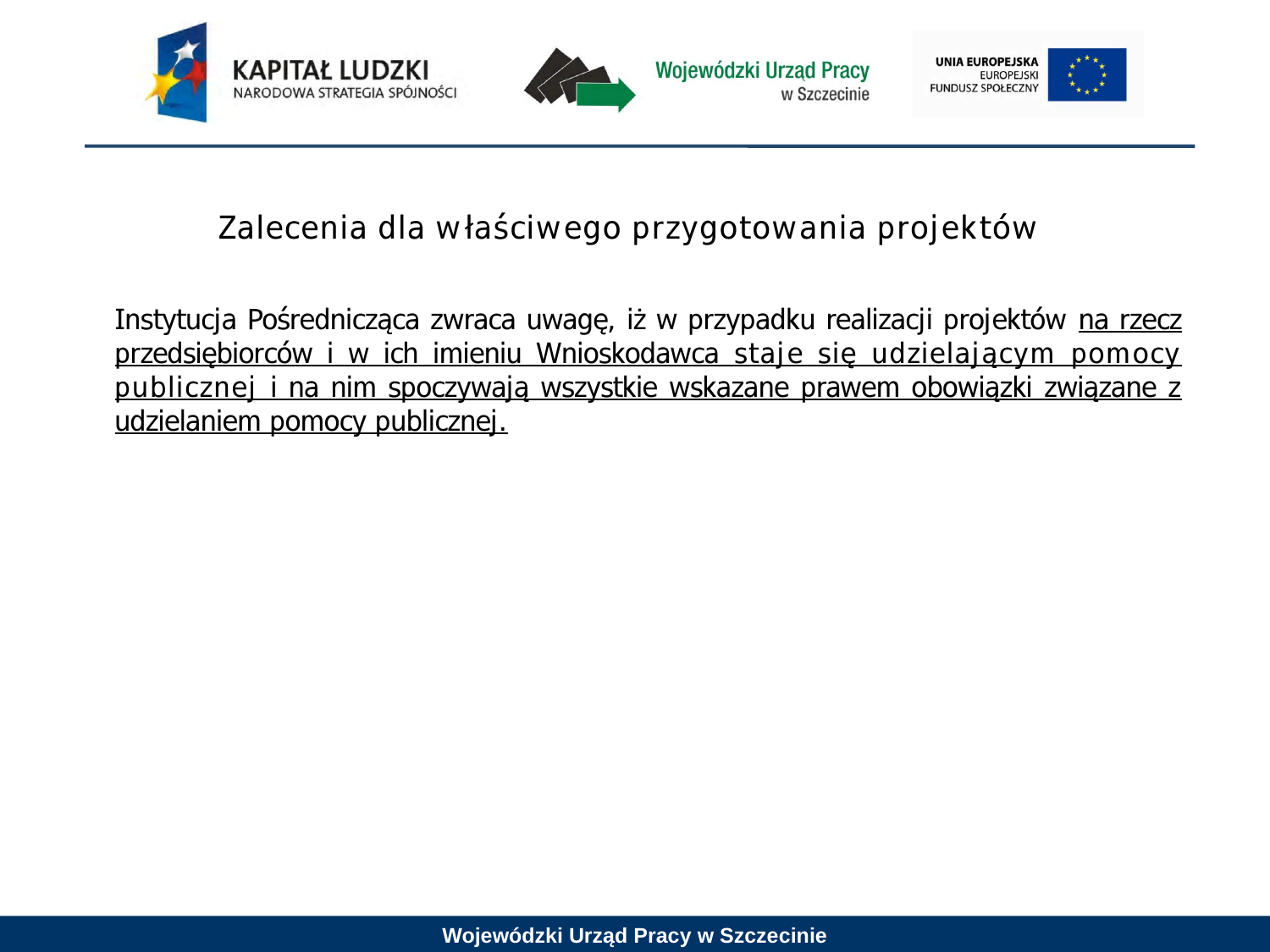

Zalecenia dla właściwego przygotowania projektów

	Instytucja Pośrednicząca zwraca uwagę, iż w przypadku realizacji projektów na rzecz przedsiębiorców i w ich imieniu Wnioskodawca staje się udzielającym pomocy publicznej i na nim spoczywają wszystkie wskazane prawem obowiązki związane z udzielaniem pomocy publicznej.